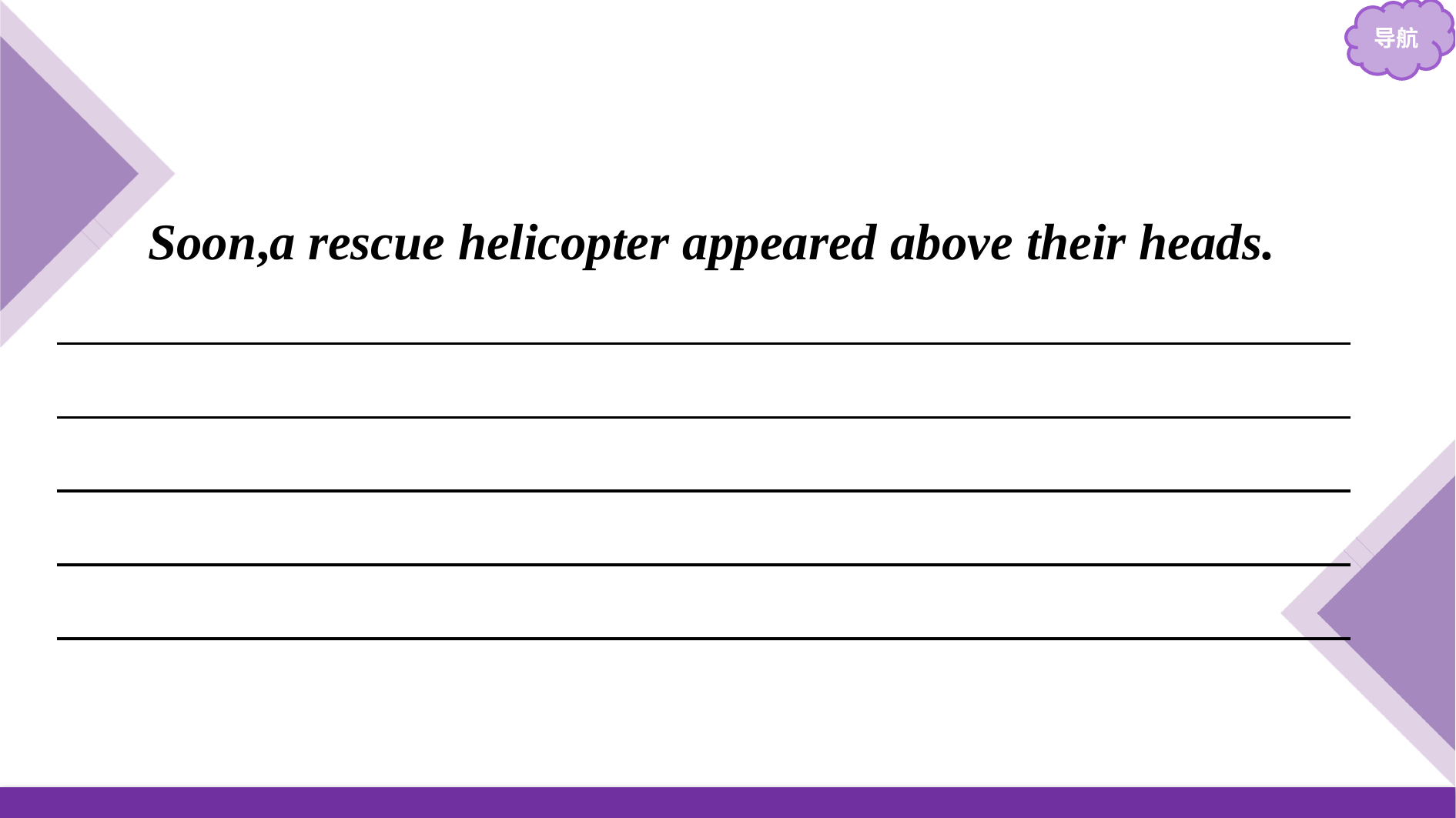

Soon,a rescue helicopter appeared above their heads.